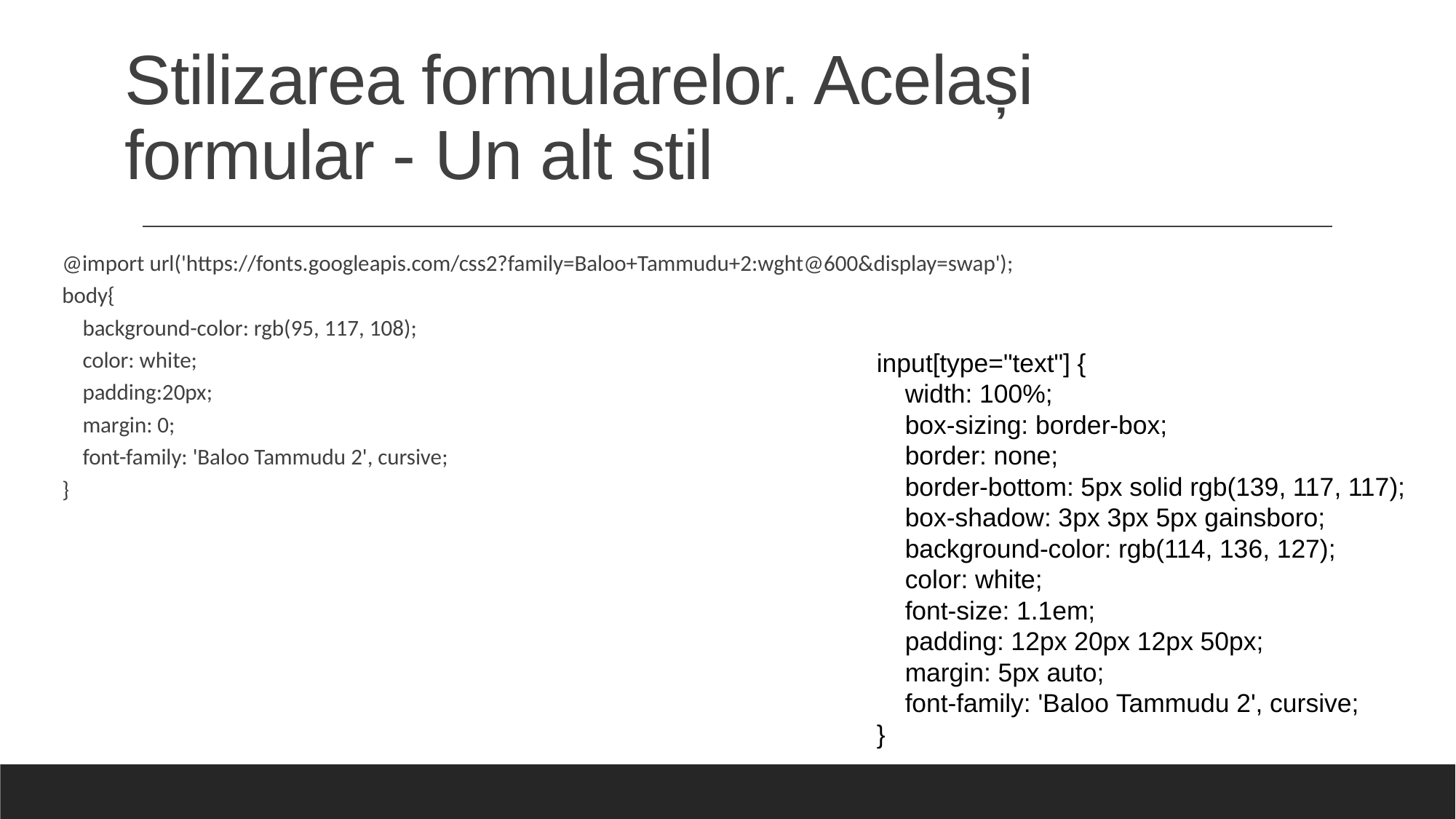

# Stilizarea formularelor. Același formular - Un alt stil
@import url('https://fonts.googleapis.com/css2?family=Baloo+Tammudu+2:wght@600&display=swap');
body{
    background-color: rgb(95, 117, 108);
    color: white;
    padding:20px;
    margin: 0;
    font-family: 'Baloo Tammudu 2', cursive;
}
input[type="text"] {
    width: 100%;
    box-sizing: border-box;
    border: none;
    border-bottom: 5px solid rgb(139, 117, 117);
    box-shadow: 3px 3px 5px gainsboro;
    background-color: rgb(114, 136, 127);
    color: white;
    font-size: 1.1em;
    padding: 12px 20px 12px 50px;
    margin: 5px auto;
    font-family: 'Baloo Tammudu 2', cursive;
}